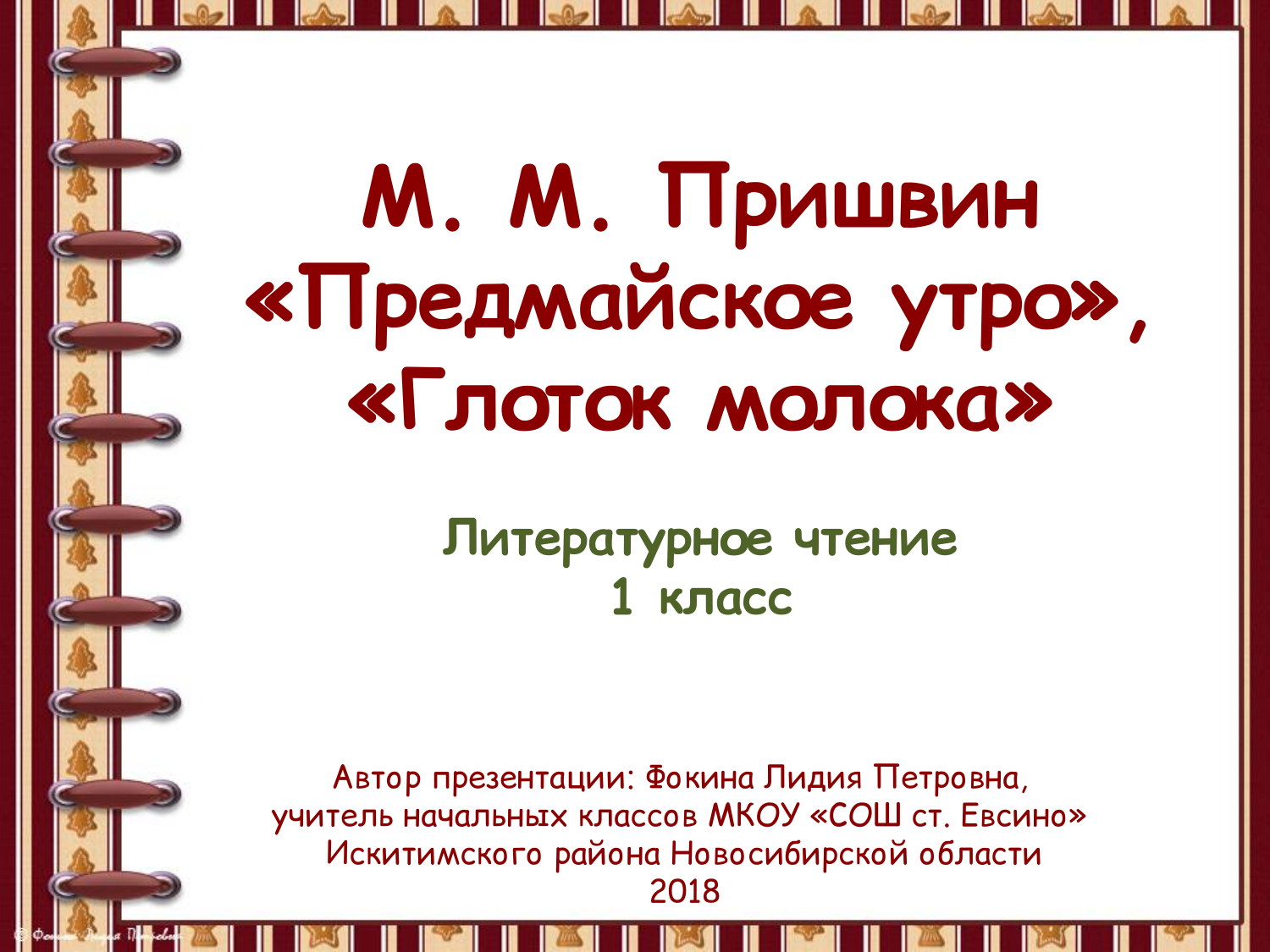

М. М. Пришвин
«Предмайское утро»,
«Глоток молока»

Литературное чтение
1 класс
Автор презентации: Фокина Лидия Петровна,
учитель начальных классов МКОУ «СОШ ст. Евсино»
Искитимского района Новосибирской области
2018